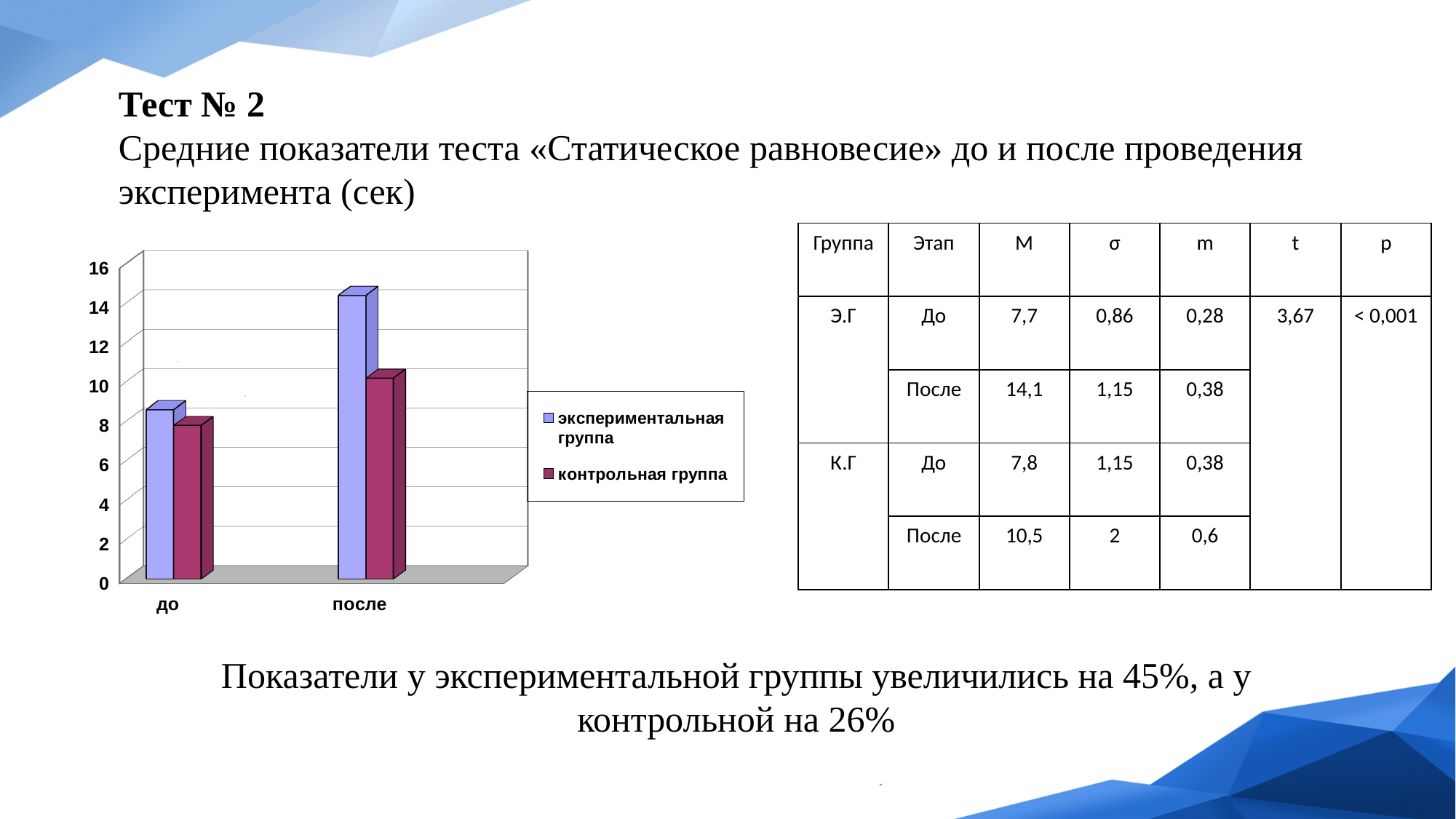

Тест № 2
Средние показатели теста «Статическое равновесие» до и после проведения
эксперимента (сек)

| Группа | Этап | М | σ | m | t | p |
| --- | --- | --- | --- | --- | --- | --- |
| Э.Г | До | 7,7 | 0,86 | 0,28 | 3,67 | ˂ 0,001 |
|  | После | 14,1 | 1,15 | 0,38 |  |  |
| К.Г | До | 7,8 | 1,15 | 0,38 |  |  |
|  | После | 10,5 | 2 | 0,6 |  |  |

[unsupported chart]

Показатели у экспериментальной группы увеличились на 45%, а у контрольной на 26%